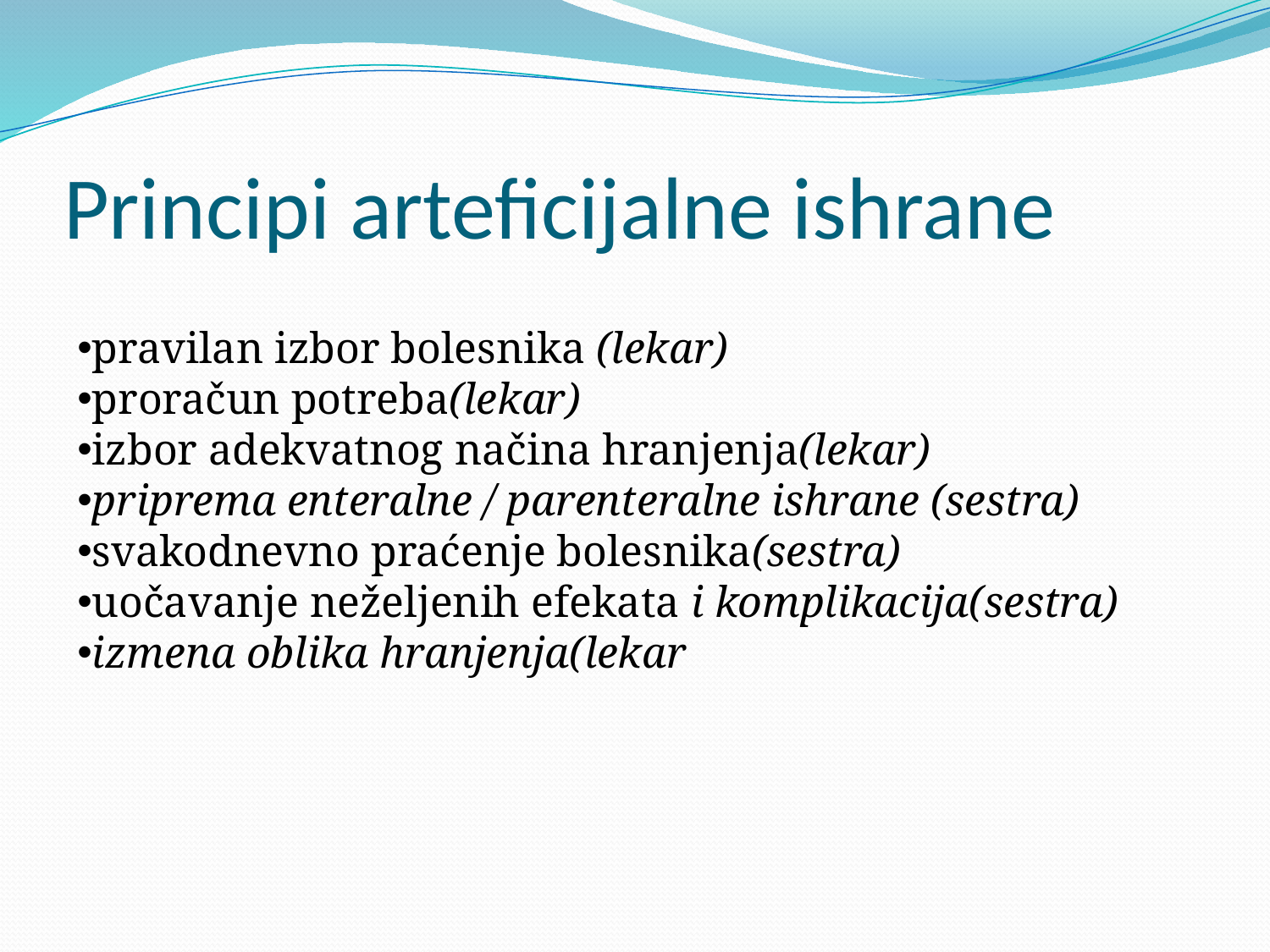

# Principi arteficijalne ishrane

pravilan izbor bolesnika (lekar)
proračun potreba(lekar)
izbor adekvatnog načina hranjenja(lekar)
priprema enteralne / parenteralne ishrane (sestra)
svakodnevno praćenje bolesnika(sestra)
uočavanje neželjenih efekata i komplikacija(sestra)
izmena oblika hranjenja(lekar